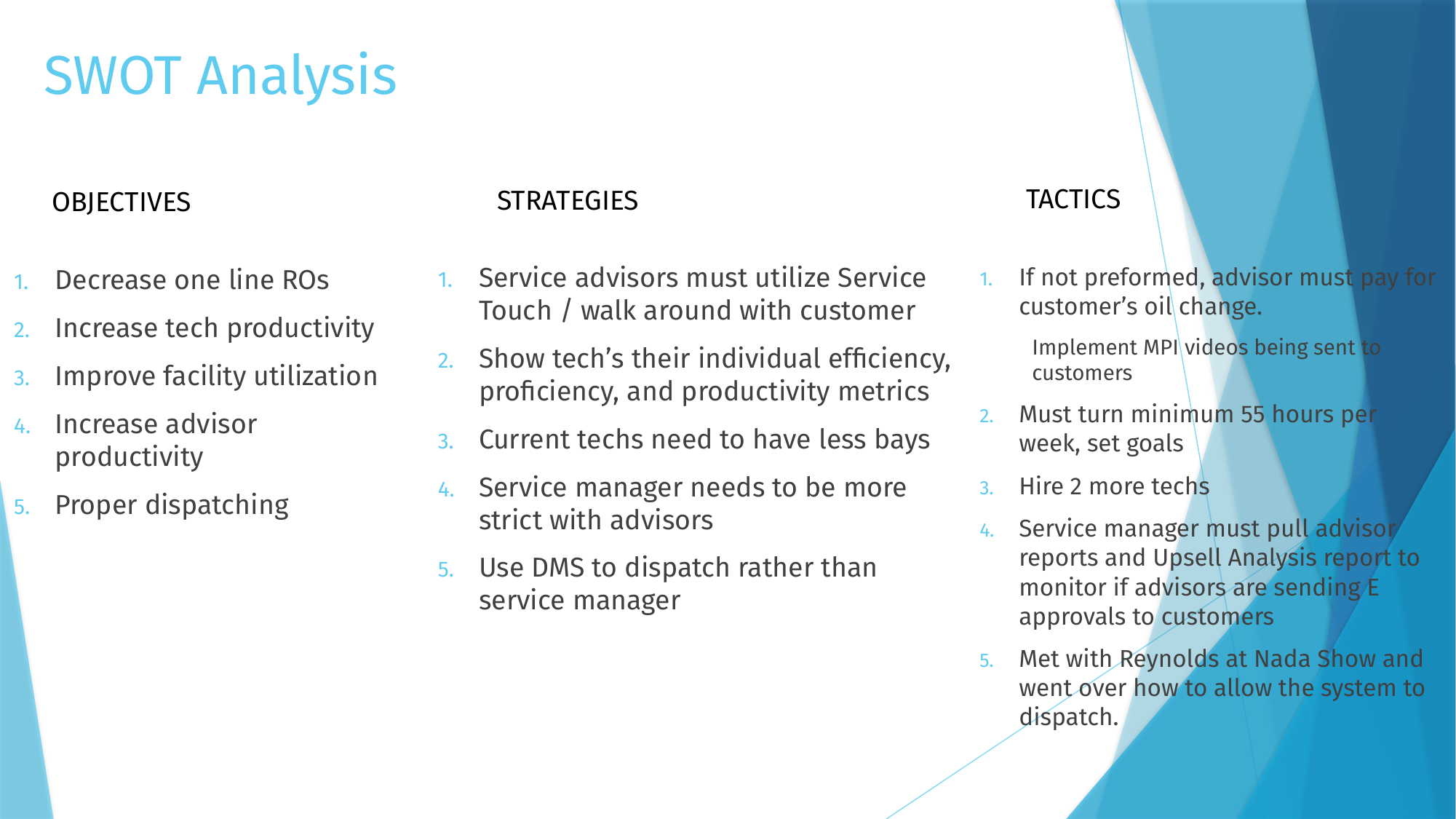

# SWOT Analysis
TACTICS
STRATEGIES
OBJECTIVES
Service advisors must utilize Service Touch / walk around with customer
Show tech’s their individual efficiency, proficiency, and productivity metrics
Current techs need to have less bays
Service manager needs to be more strict with advisors
Use DMS to dispatch rather than service manager

If not preformed, advisor must pay for customer’s oil change.
Implement MPI videos being sent to customers
Must turn minimum 55 hours per week, set goals
Hire 2 more techs
Service manager must pull advisor reports and Upsell Analysis report to monitor if advisors are sending E approvals to customers
Met with Reynolds at Nada Show and went over how to allow the system to dispatch.

Decrease one line ROs
Increase tech productivity
Improve facility utilization
Increase advisor productivity
Proper dispatching